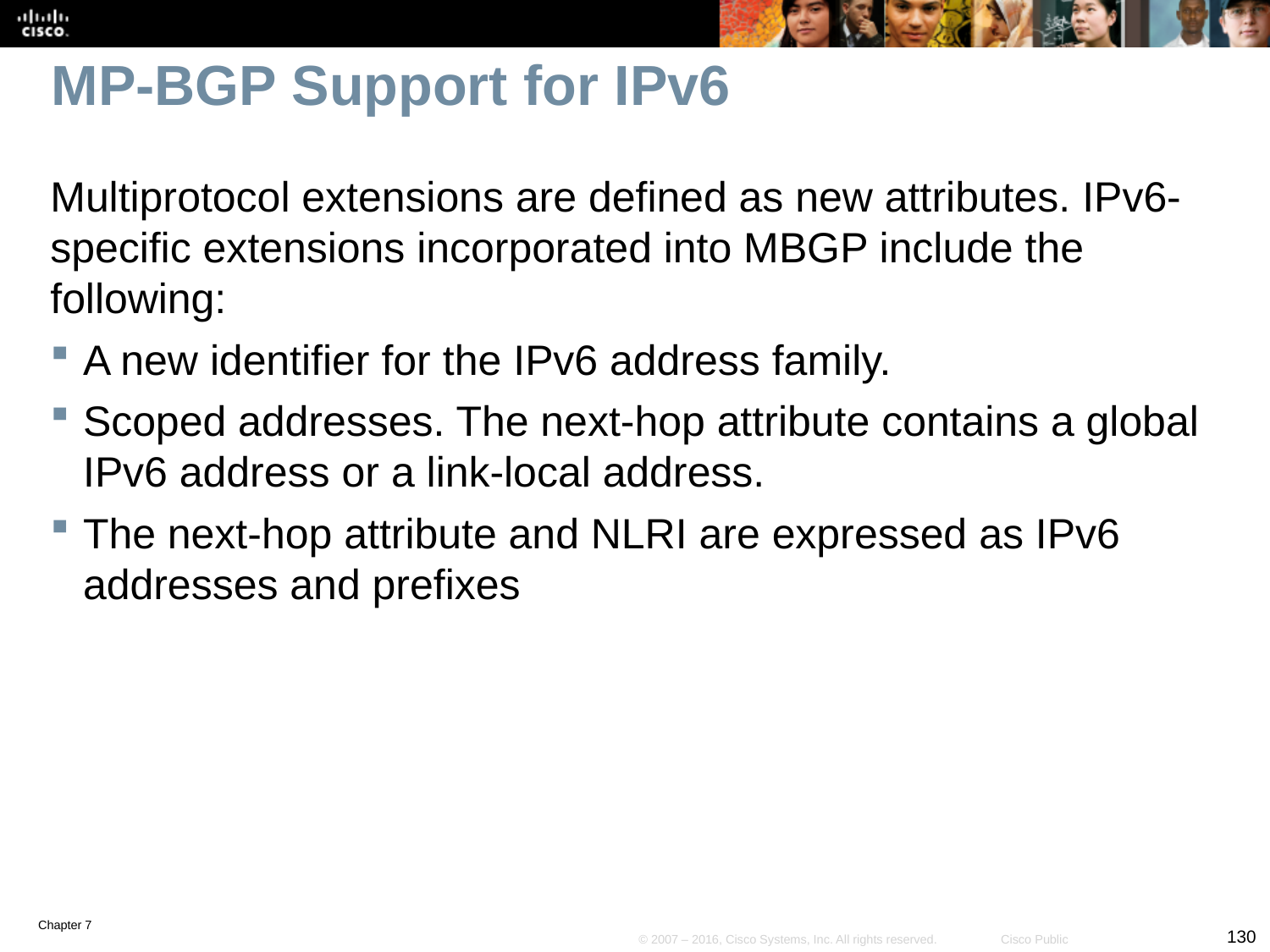

# MP-BGP Support for IPv6
Multiprotocol extensions are defined as new attributes. IPv6-specific extensions incorporated into MBGP include the following:
A new identifier for the IPv6 address family.
Scoped addresses. The next-hop attribute contains a global IPv6 address or a link-local address.
The next-hop attribute and NLRI are expressed as IPv6 addresses and prefixes